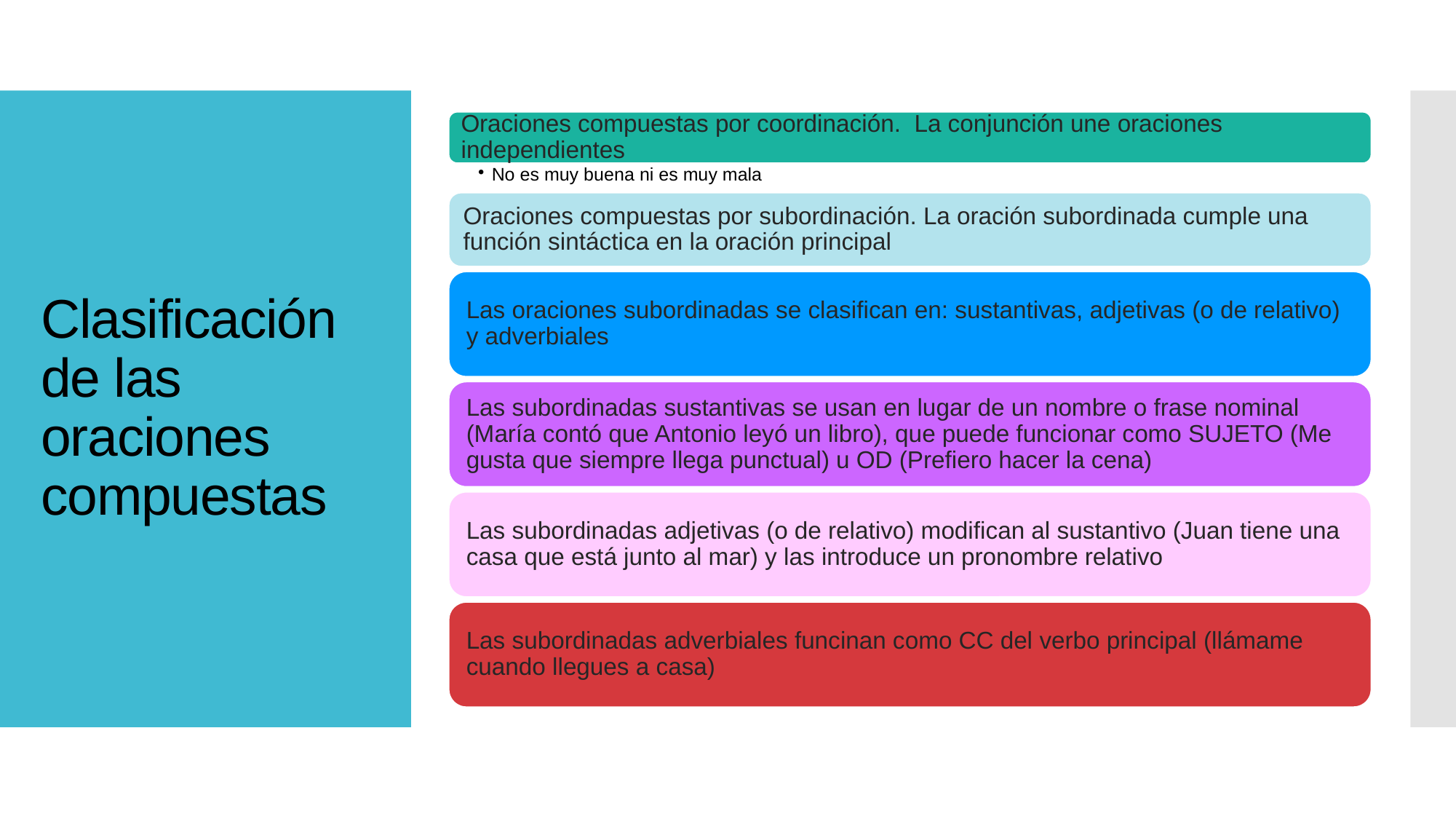

Oraciones compuestas por coordinación.  La conjunción une oraciones independientes
No es muy buena ni es muy mala
Oraciones compuestas por subordinación. La oración subordinada cumple una función sintáctica en la oración principal
Las oraciones subordinadas se clasifican en: sustantivas, adjetivas (o de relativo) y adverbiales
Las subordinadas sustantivas se usan en lugar de un nombre o frase nominal (María contó que Antonio leyó un libro), que puede funcionar como SUJETO (Me gusta que siempre llega punctual) u OD (Prefiero hacer la cena)
Las subordinadas adjetivas (o de relativo) modifican al sustantivo (Juan tiene una casa que está junto al mar) y las introduce un pronombre relativo
Las subordinadas adverbiales funcinan como CC del verbo principal (llámame cuando llegues a casa)
# Clasificación de las oraciones compuestas